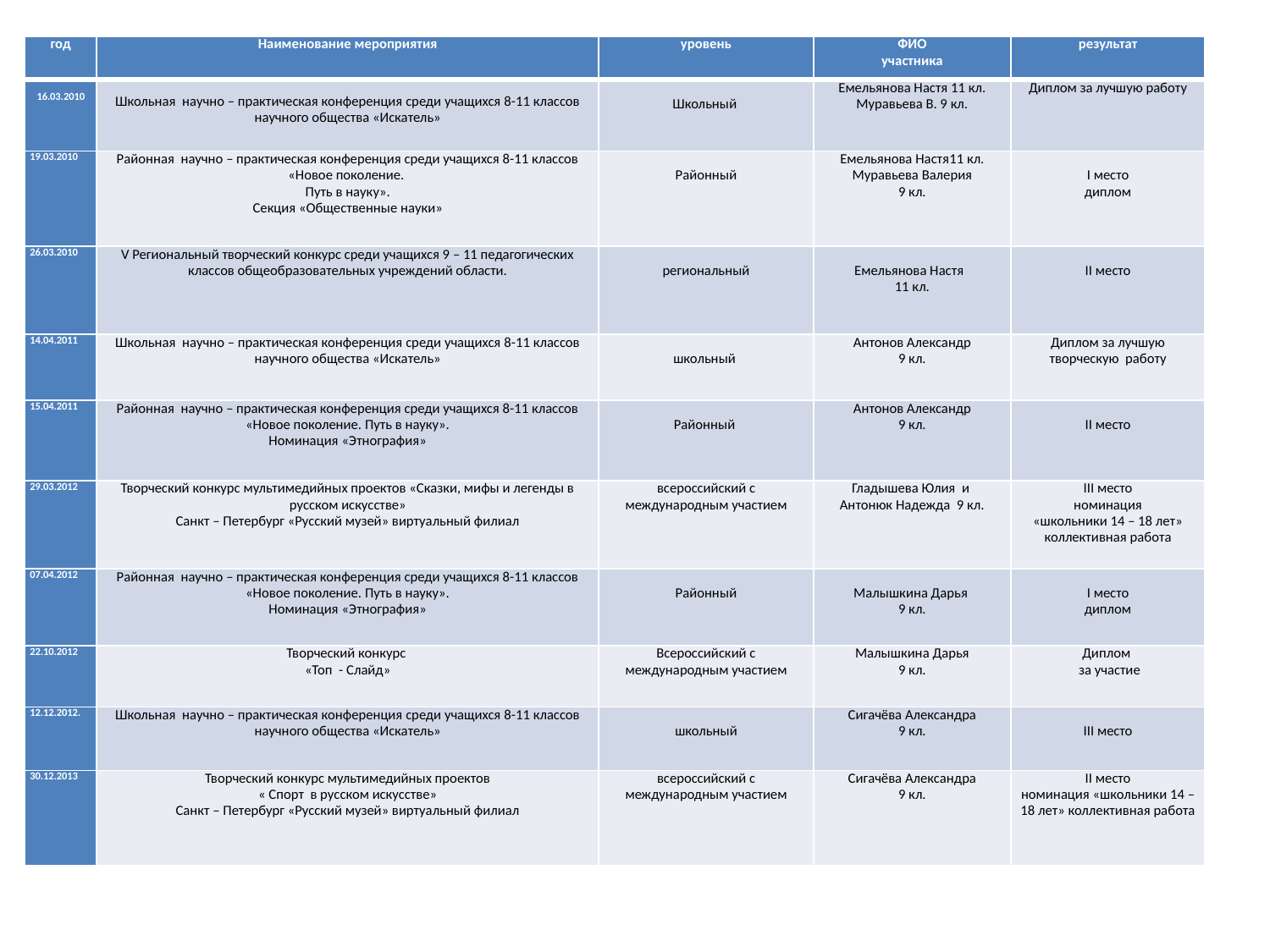

| год | Наименование мероприятия | уровень | ФИО участника | результат |
| --- | --- | --- | --- | --- |
| 16.03.2010 | Школьная научно – практическая конференция среди учащихся 8-11 классов научного общества «Искатель» | Школьный | Емельянова Настя 11 кл. Муравьева В. 9 кл. | Диплом за лучшую работу |
| 19.03.2010 | Районная научно – практическая конференция среди учащихся 8-11 классов «Новое поколение. Путь в науку». Секция «Общественные науки» | Районный | Емельянова Настя11 кл. Муравьева Валерия 9 кл. | I место диплом |
| 26.03.2010 | V Региональный творческий конкурс среди учащихся 9 – 11 педагогических классов общеобразовательных учреждений области. | региональный | Емельянова Настя 11 кл. | II место |
| 14.04.2011 | Школьная научно – практическая конференция среди учащихся 8-11 классов научного общества «Искатель» | школьный | Антонов Александр 9 кл. | Диплом за лучшую творческую работу |
| 15.04.2011 | Районная научно – практическая конференция среди учащихся 8-11 классов «Новое поколение. Путь в науку». Номинация «Этнография» | Районный | Антонов Александр 9 кл. | II место |
| 29.03.2012 | Творческий конкурс мультимедийных проектов «Сказки, мифы и легенды в русском искусстве» Санкт – Петербург «Русский музей» виртуальный филиал | всероссийский с международным участием | Гладышева Юлия и Антонюк Надежда 9 кл. | III место номинация «школьники 14 – 18 лет» коллективная работа |
| 07.04.2012 | Районная научно – практическая конференция среди учащихся 8-11 классов «Новое поколение. Путь в науку». Номинация «Этнография» | Районный | Малышкина Дарья 9 кл. | I место диплом |
| 22.10.2012 | Творческий конкурс «Топ - Слайд» | Всероссийский с международным участием | Малышкина Дарья 9 кл. | Диплом за участие |
| 12.12.2012. | Школьная научно – практическая конференция среди учащихся 8-11 классов научного общества «Искатель» | школьный | Сигачёва Александра 9 кл. | III место |
| 30.12.2013 | Творческий конкурс мультимедийных проектов « Спорт в русском искусстве» Санкт – Петербург «Русский музей» виртуальный филиал | всероссийский с международным участием | Сигачёва Александра 9 кл. | II место номинация «школьники 14 – 18 лет» коллективная работа |